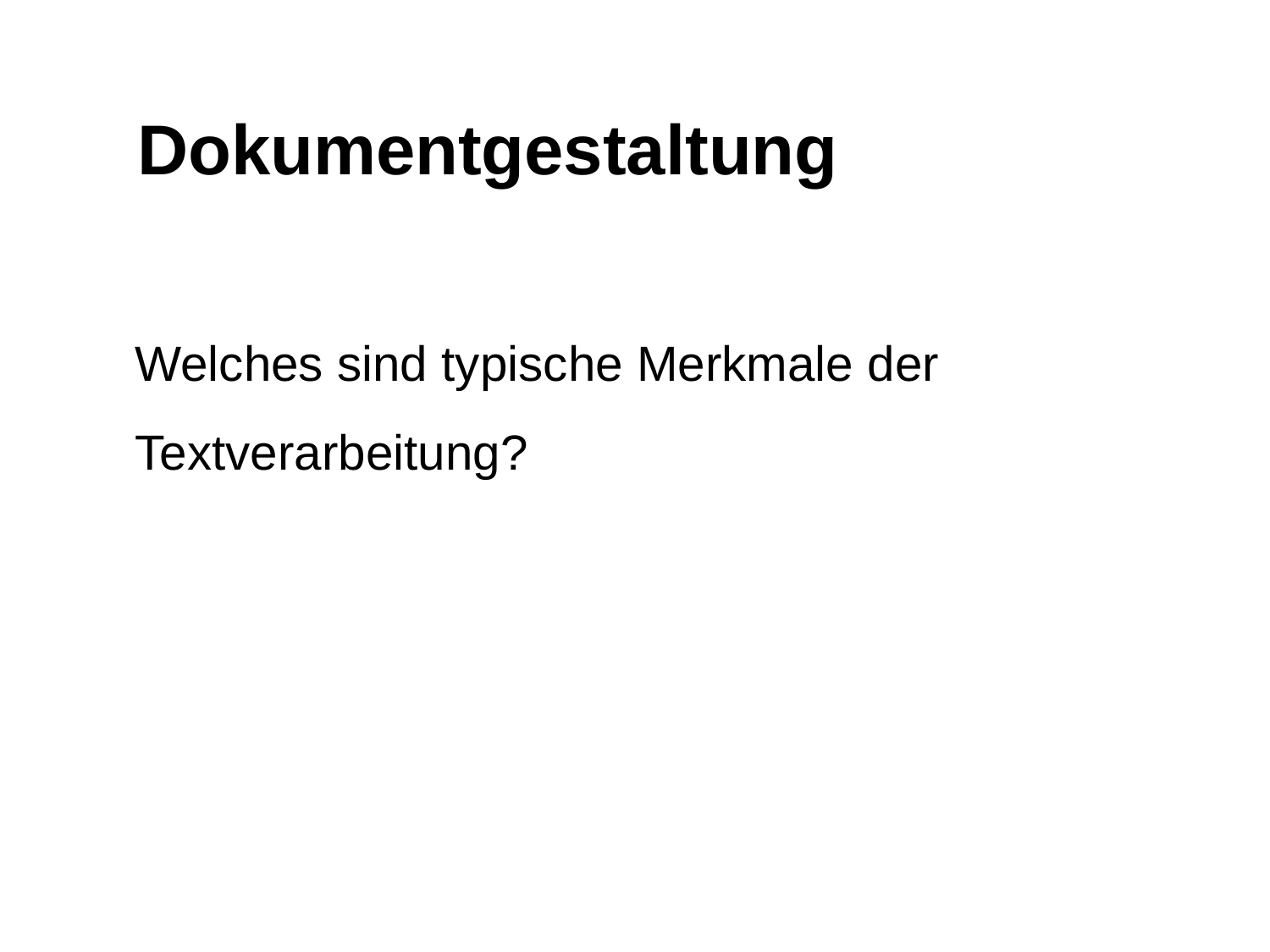

Dokumentgestaltung
Welches sind typische Merkmale der Textverarbeitung?